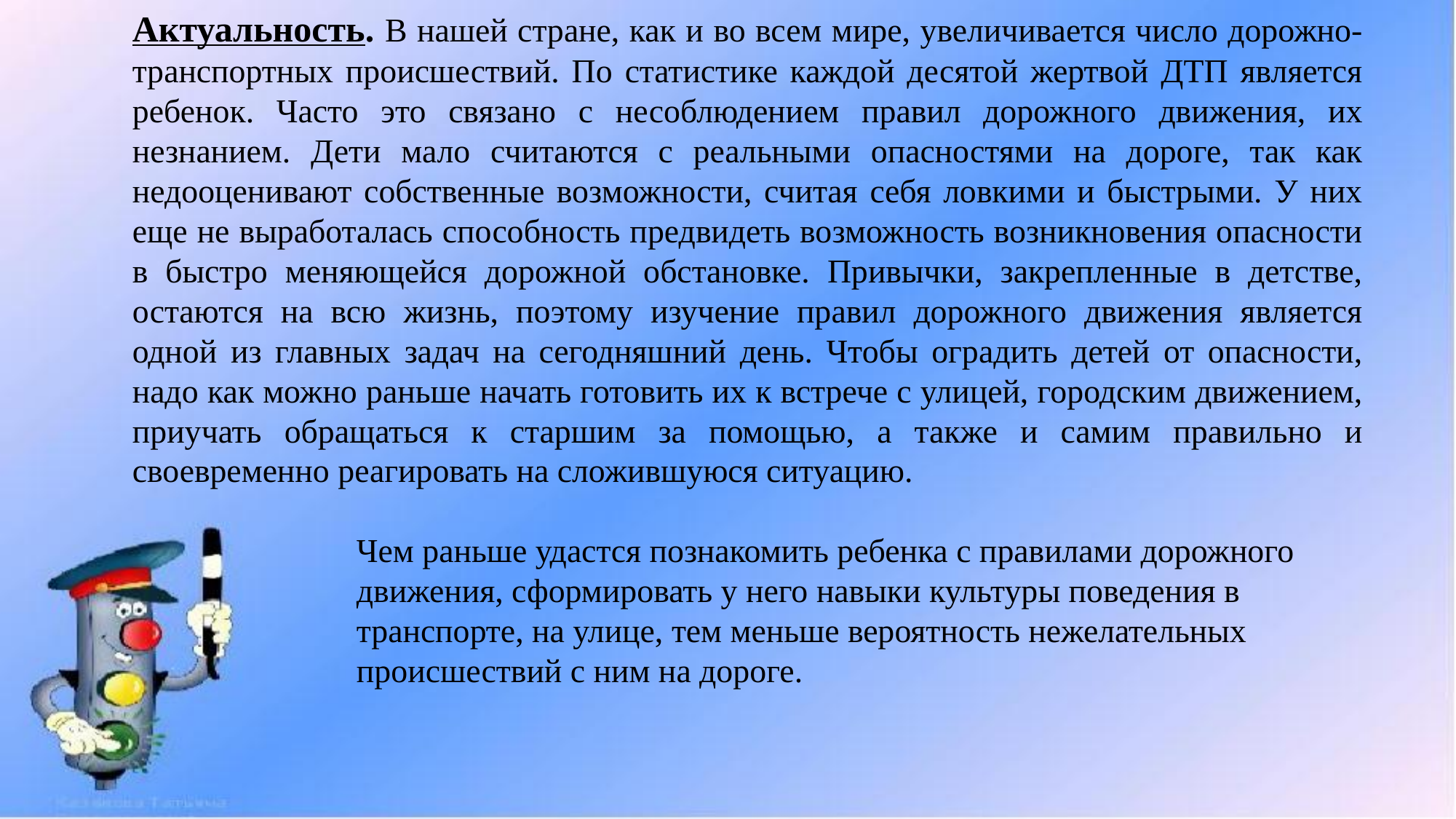

Актуальность. В нашей стране, как и во всем мире, увеличивается число дорожно-транспортных происшествий. По статистике каждой десятой жертвой ДТП является ребенок. Часто это связано с несоблюдением правил дорожного движения, их незнанием. Дети мало считаются с реальными опасностями на дороге, так как недооценивают собственные возможности, считая себя ловкими и быстрыми. У них еще не выработалась способность предвидеть возможность возникновения опасности в быстро меняющейся дорожной обстановке. Привычки, закрепленные в детстве, остаются на всю жизнь, поэтому изучение правил дорожного движения является одной из главных задач на сегодняшний день. Чтобы оградить детей от опасности, надо как можно раньше начать готовить их к встрече с улицей, городским движением, приучать обращаться к старшим за помощью, а также и самим правильно и своевременно реагировать на сложившуюся ситуацию.
Чем раньше удастся познакомить ребенка с правилами дорожного движения, сформировать у него навыки культуры поведения в транспорте, на улице, тем меньше вероятность нежелательных происшествий с ним на дороге.